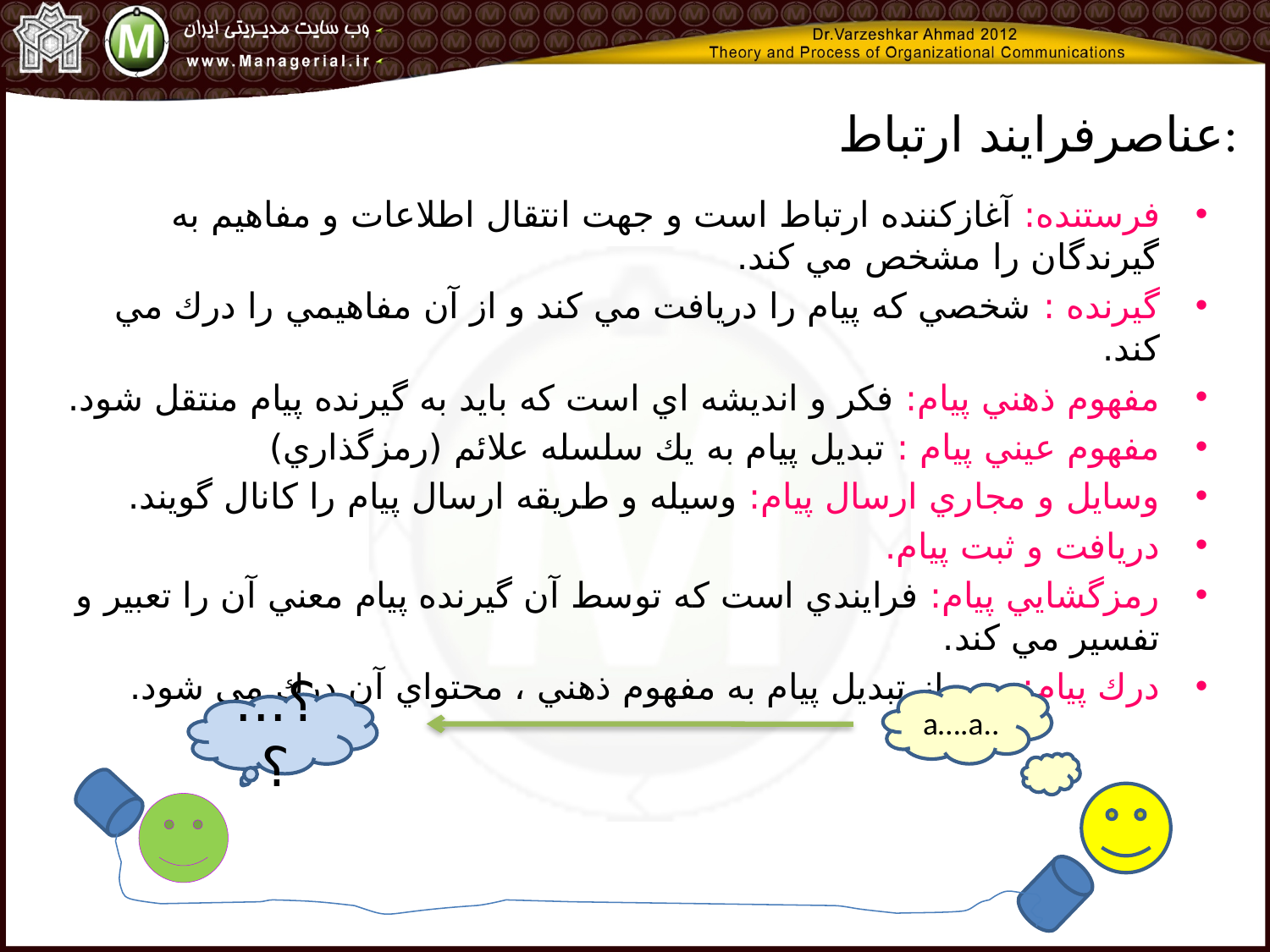

# عناصرفرايند ارتباط:

فرستنده: آغازكننده ارتباط است و جهت انتقال اطلاعات و مفاهيم به گيرندگان را مشخص مي كند.
گيرنده : شخصي كه پيام را دريافت مي كند و از آن مفاهيمي را درك مي كند.
مفهوم ذهني پيام: فكر و انديشه اي است كه بايد به گيرنده پيام منتقل شود.
مفهوم عيني پيام : تبديل پيام به يك سلسله علائم (رمزگذاري)
وسايل و مجاري ارسال پيام: وسيله و طريقه ارسال پيام را كانال گويند.
دريافت و ثبت پيام.
رمزگشايي پيام: فرايندي است كه توسط آن گيرنده پيام معني آن را تعبير و تفسير مي كند.
درك پيام: پس از تبديل پيام به مفهوم ذهني ، محتواي آن درك مي شود.

a….a..
؟...؟